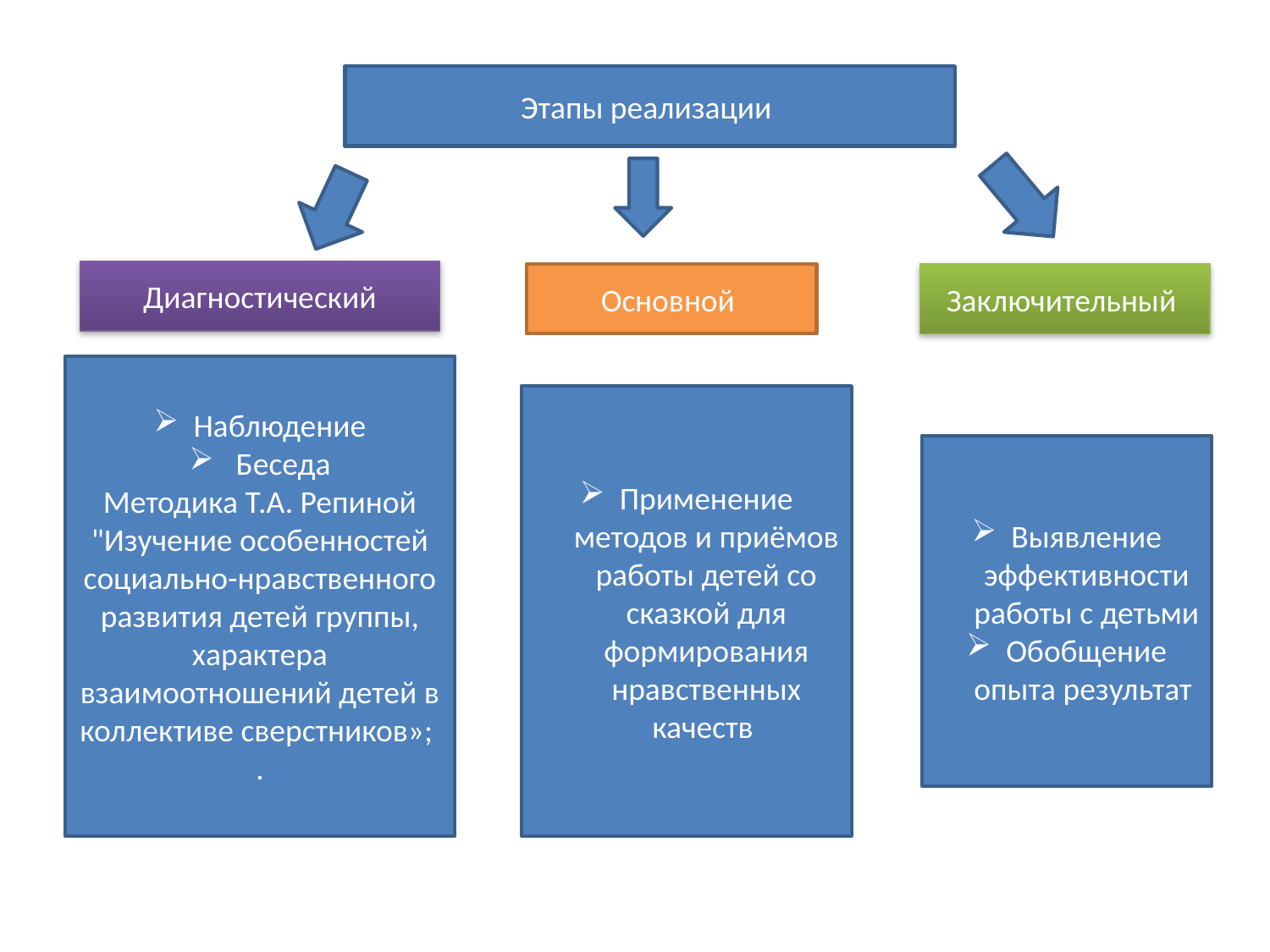

Этапы реализации

Диагностический
Основной
Заключительный

Наблюдение
 Беседа
Методика Т.А. Репиной "Изучение особенностей социально-нравственного развития детей группы, характера взаимоотношений детей в коллективе сверстников»;
.

Применение методов и приёмов работы детей со сказкой для формирования нравственных качеств
Выявление эффективности работы с детьми
Обобщение опыта результат